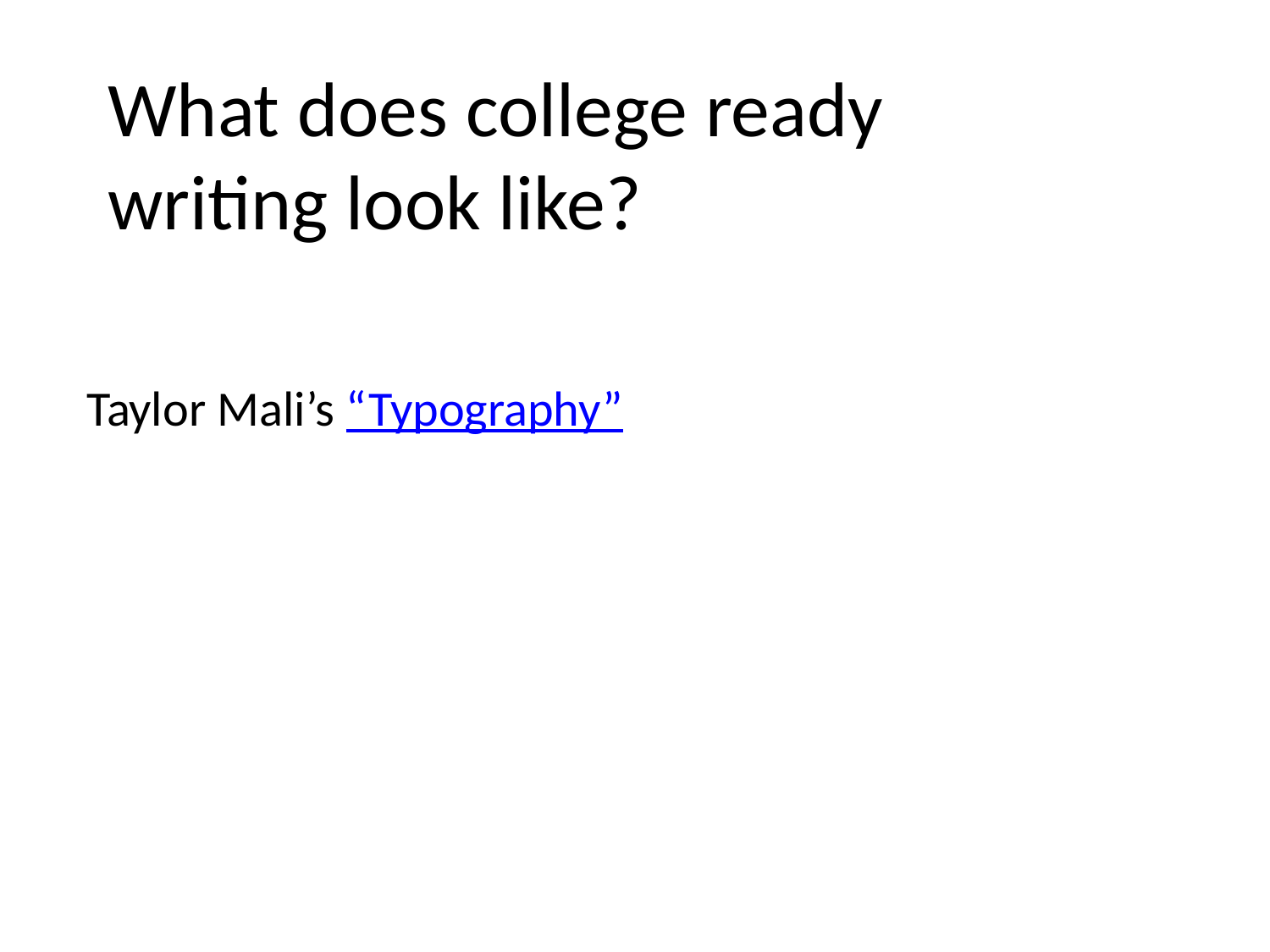

What does college ready writing look like?

Taylor Mali’s “Typography”

#